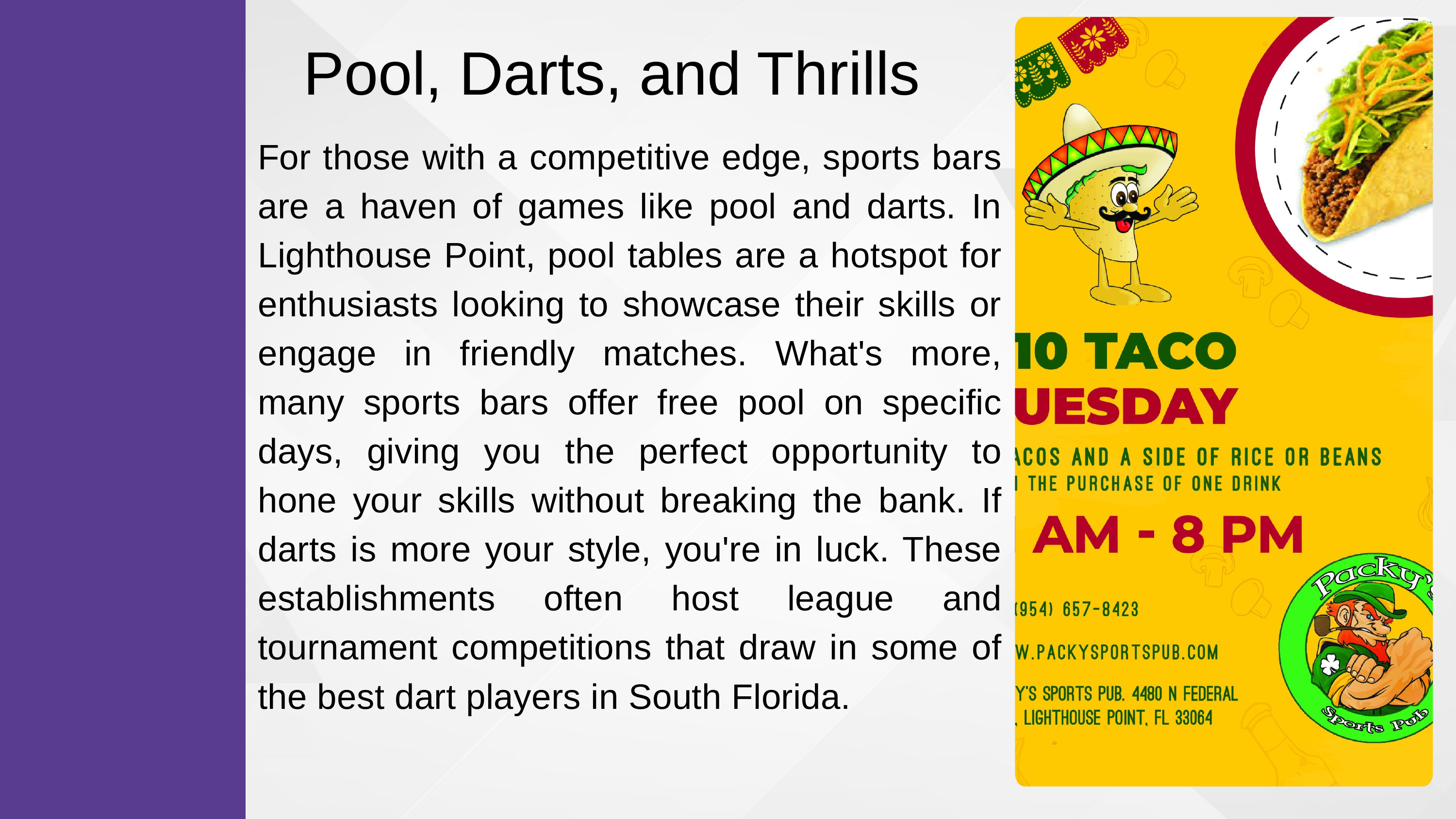

Pool, Darts, and Thrills
For those with a competitive edge, sports bars are a haven of games like pool and darts. In Lighthouse Point, pool tables are a hotspot for enthusiasts looking to showcase their skills or engage in friendly matches. What's more, many sports bars offer free pool on specific days, giving you the perfect opportunity to hone your skills without breaking the bank. If darts is more your style, you're in luck. These establishments often host league and tournament competitions that draw in some of the best dart players in South Florida.